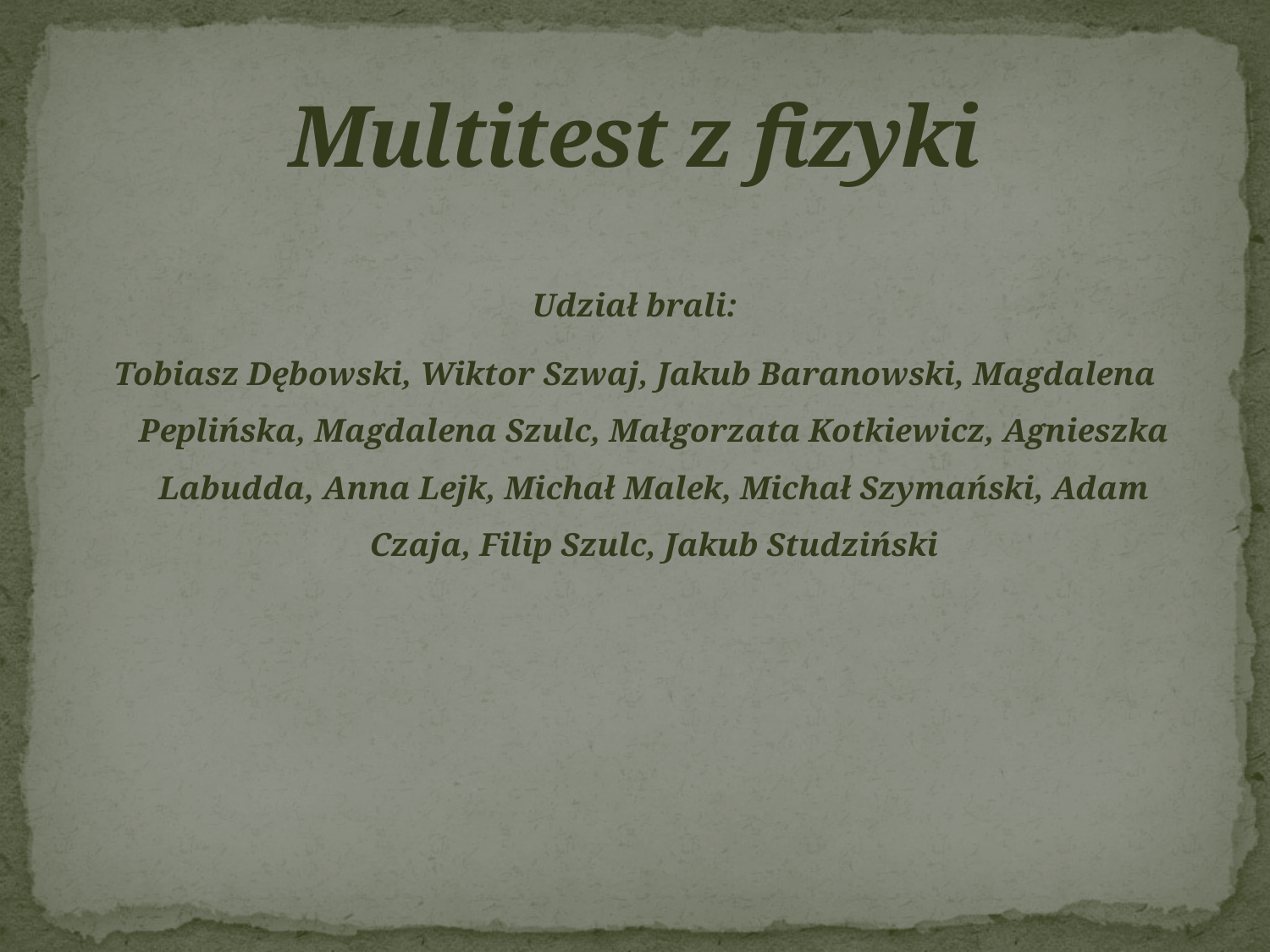

# Multitest z fizyki

Udział brali:
Tobiasz Dębowski, Wiktor Szwaj, Jakub Baranowski, Magdalena Peplińska, Magdalena Szulc, Małgorzata Kotkiewicz, Agnieszka Labudda, Anna Lejk, Michał Malek, Michał Szymański, Adam Czaja, Filip Szulc, Jakub Studziński